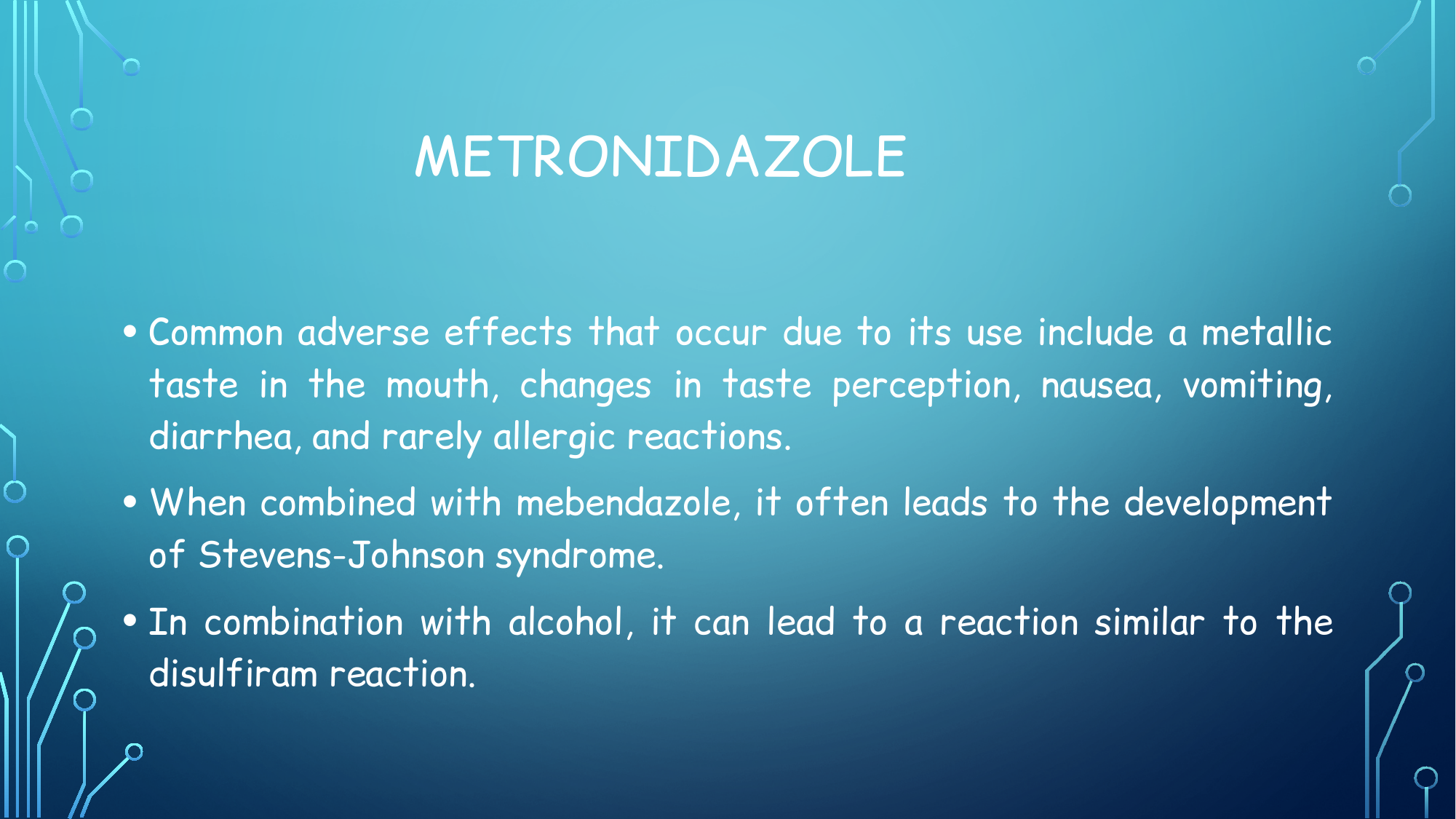

# Metronidazole
Common adverse effects that occur due to its use include a metallic taste in the mouth, changes in taste perception, nausea, vomiting, diarrhea, and rarely allergic reactions.
When combined with mebendazole, it often leads to the development of Stevens-Johnson syndrome.
In combination with alcohol, it can lead to a reaction similar to the disulfiram reaction.